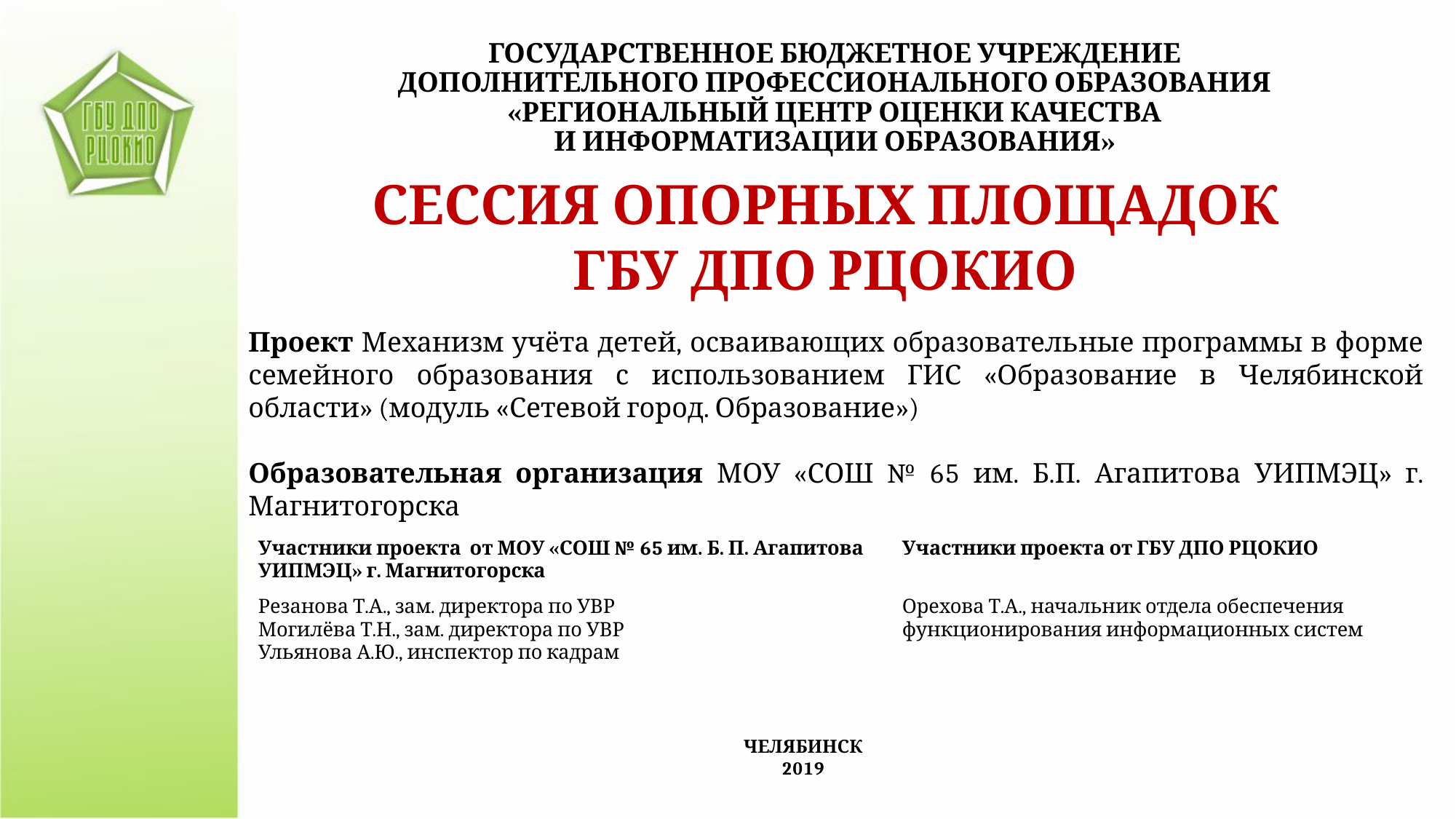

ГОСУДАРСТВЕННОЕ БЮДЖЕТНОЕ УЧРЕЖДЕНИЕ
ДОПОЛНИТЕЛЬНОГО ПРОФЕССИОНАЛЬНОГО ОБРАЗОВАНИЯ
«РЕГИОНАЛЬНЫЙ ЦЕНТР ОЦЕНКИ КАЧЕСТВА
И ИНФОРМАТИЗАЦИИ ОБРАЗОВАНИЯ»

СЕССИЯ ОПОРНЫХ ПЛОЩАДОК
ГБУ ДПО РЦОКИО
Проект Механизм учёта детей, осваивающих образовательные программы в форме семейного образования с использованием ГИС «Образование в Челябинской области» (модуль «Сетевой город. Образование»)

Образовательная организация МОУ «СОШ № 65 им. Б.П. Агапитова УИПМЭЦ» г. Магнитогорска
| Участники проекта от МОУ «СОШ № 65 им. Б. П. Агапитова УИПМЭЦ» г. Магнитогорска | Участники проекта от ГБУ ДПО РЦОКИО |
| --- | --- |
| Резанова Т.А., зам. директора по УВР Могилёва Т.Н., зам. директора по УВР Ульянова А.Ю., инспектор по кадрам | Орехова Т.А., начальник отдела обеспечения функционирования информационных систем |
ЧЕЛЯБИНСК
2019